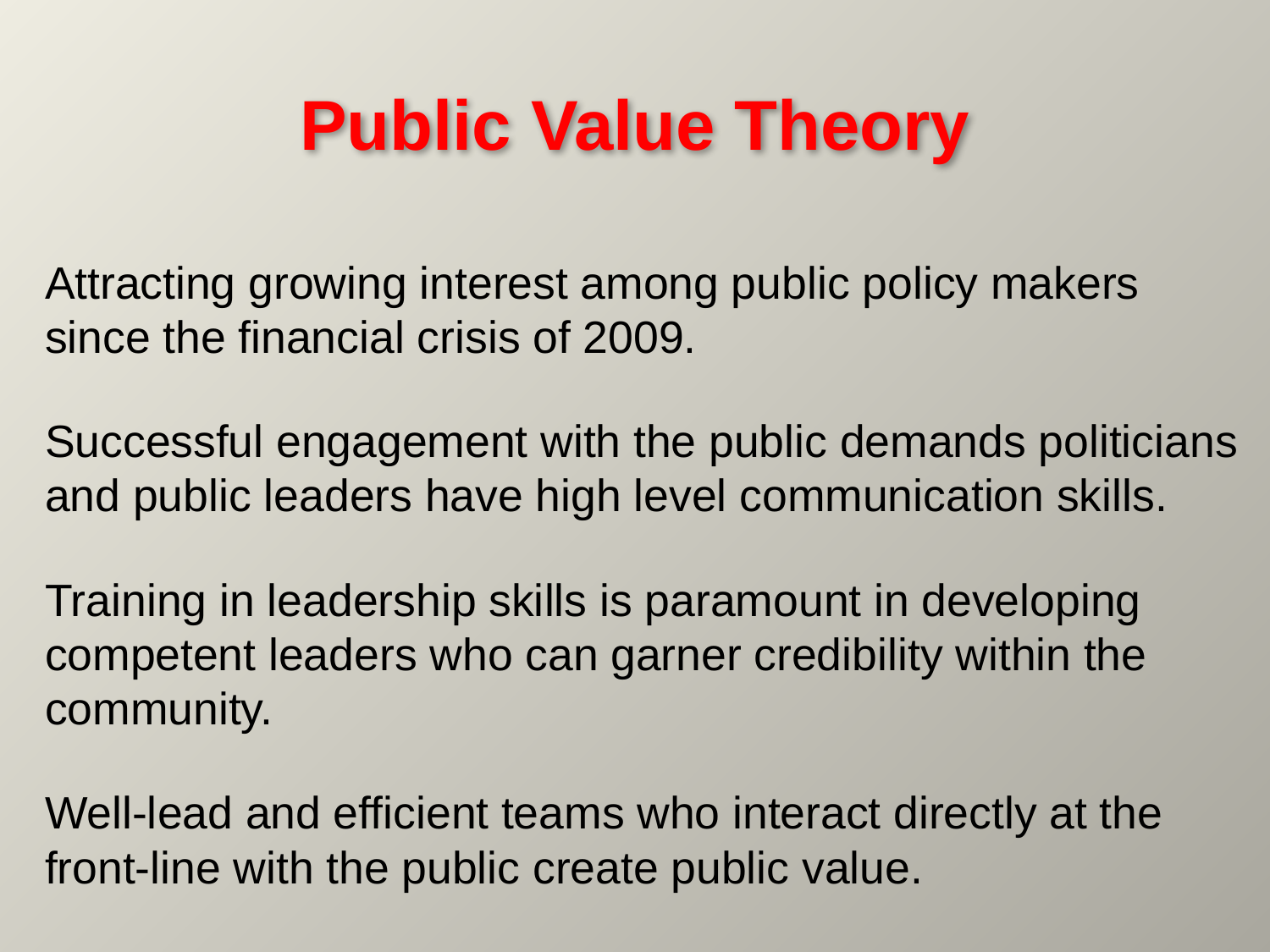

# Public Value Theory

Attracting growing interest among public policy makers since the financial crisis of 2009.

Successful engagement with the public demands politicians and public leaders have high level communication skills.

Training in leadership skills is paramount in developing competent leaders who can garner credibility within the community.

Well-lead and efficient teams who interact directly at the front-line with the public create public value.